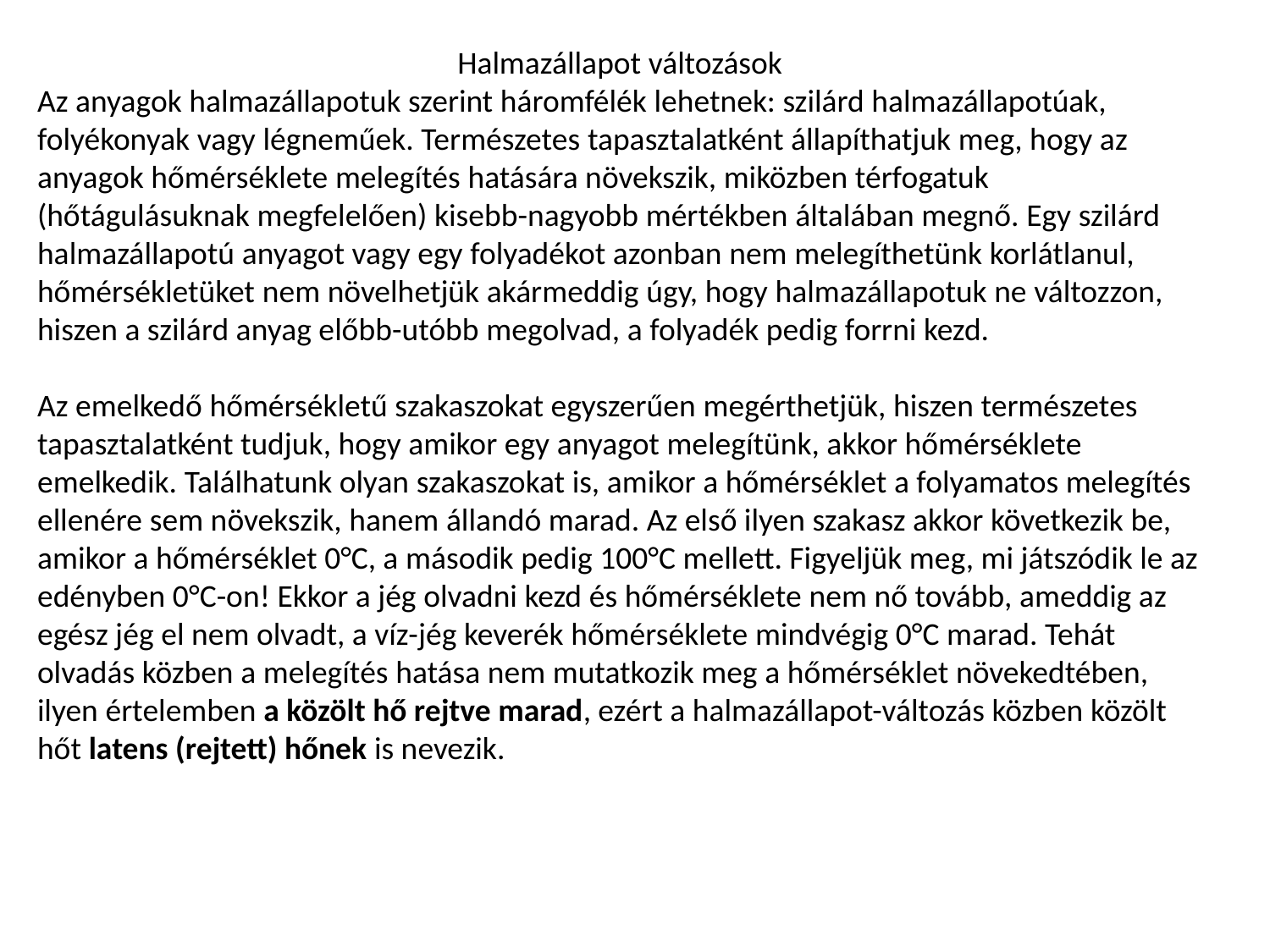

Halmazállapot változások
Az anyagok halmazállapotuk szerint háromfélék lehetnek: szilárd halmazállapotúak, folyékonyak vagy légneműek. Természetes tapasztalatként állapíthatjuk meg, hogy az anyagok hőmérséklete melegítés hatására növekszik, miközben térfogatuk (hőtágulásuknak megfelelően) kisebb-nagyobb mértékben általában megnő. Egy szilárd halmazállapotú anyagot vagy egy folyadékot azonban nem melegíthetünk korlátlanul, hőmérsékletüket nem növelhetjük akármeddig úgy, hogy halmazállapotuk ne változzon, hiszen a szilárd anyag előbb-utóbb megolvad, a folyadék pedig forrni kezd.

Az emelkedő hőmérsékletű szakaszokat egyszerűen megérthetjük, hiszen természetes tapasztalatként tudjuk, hogy amikor egy anyagot melegítünk, akkor hőmérséklete emelkedik. Találhatunk olyan szakaszokat is, amikor a hőmérséklet a folyamatos melegítés ellenére sem növekszik, hanem állandó marad. Az első ilyen szakasz akkor következik be, amikor a hőmérséklet 0°C, a második pedig 100°C mellett. Figyeljük meg, mi játszódik le az edényben 0°C-on! Ekkor a jég olvadni kezd és hőmérséklete nem nő tovább, ameddig az egész jég el nem olvadt, a víz-jég keverék hőmérséklete mindvégig 0°C marad. Tehát olvadás közben a melegítés hatása nem mutatkozik meg a hőmérséklet növekedtében, ilyen értelemben a közölt hő rejtve marad, ezért a halmazállapot-változás közben közölt hőt latens (rejtett) hőnek is nevezik.